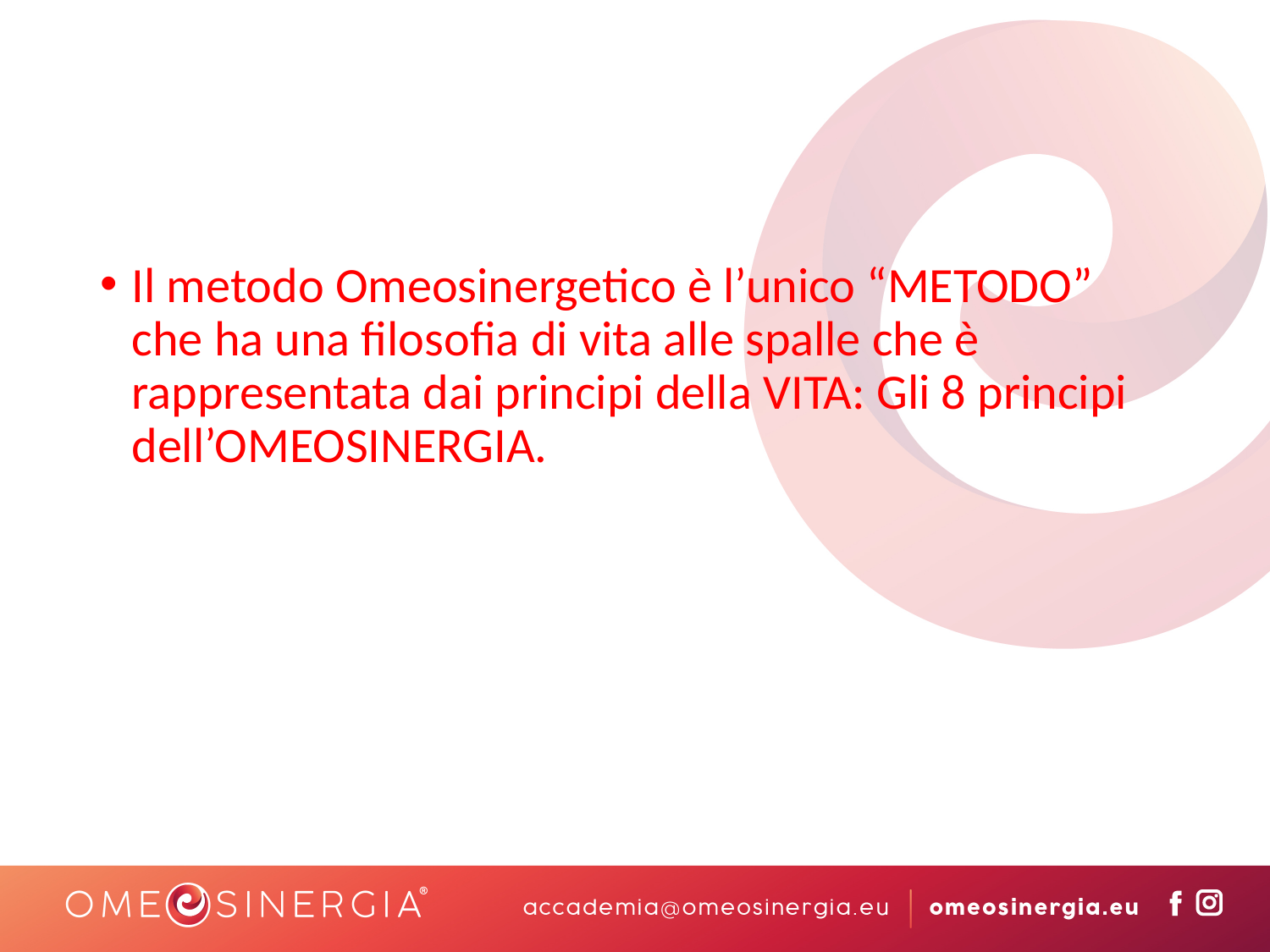

Il metodo Omeosinergetico è l’unico “METODO” che ha una filosofia di vita alle spalle che è rappresentata dai principi della VITA: Gli 8 principi dell’OMEOSINERGIA.